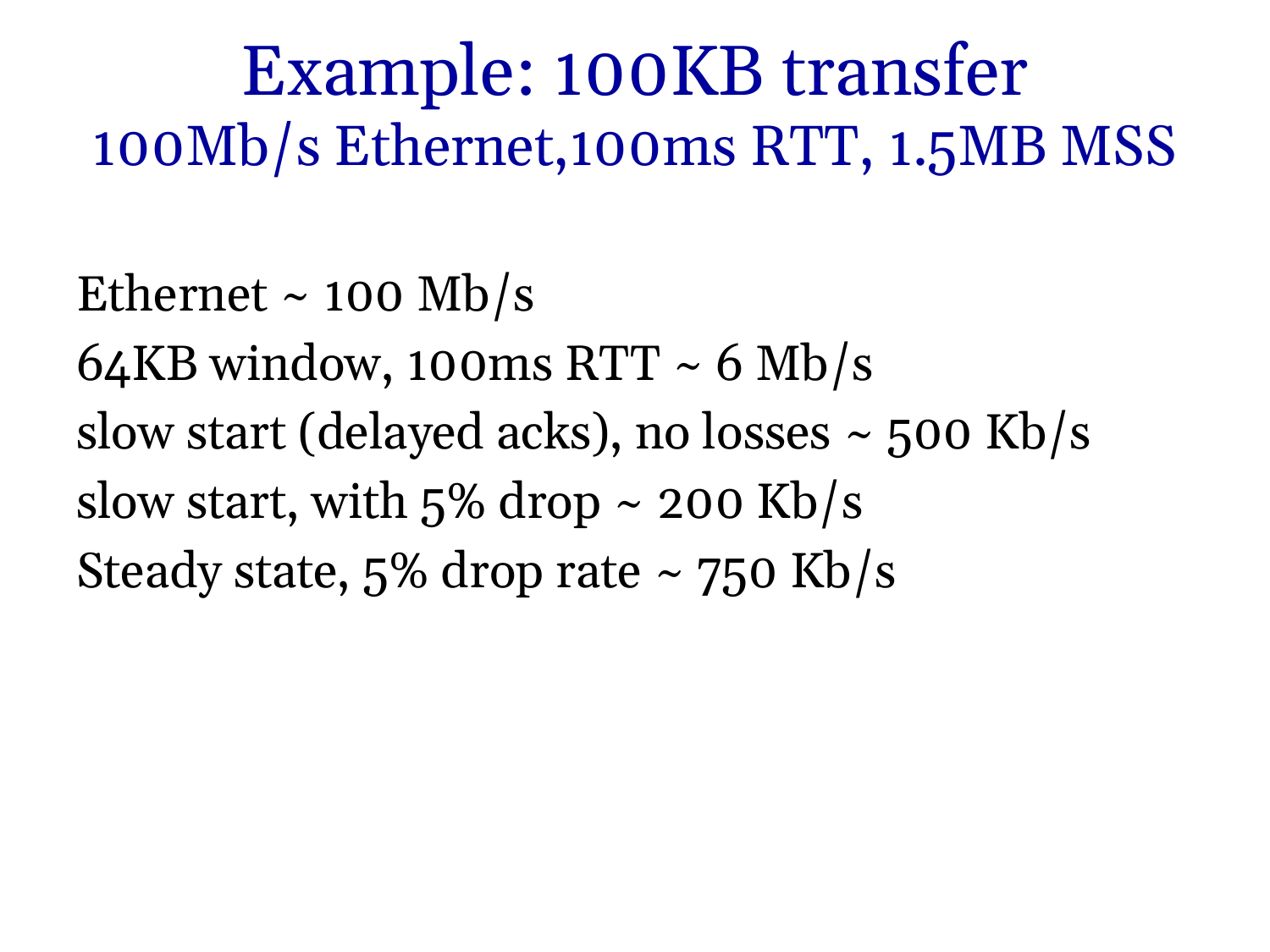

# Example: 100KB transfer 100Mb/s Ethernet,100ms RTT, 1.5MB MSS

Ethernet ~ 100 Mb/s
64KB window, 100ms RTT ~ 6 Mb/s
slow start (delayed acks), no losses ~ 500 Kb/s
slow start, with 5% drop ~ 200 Kb/s
Steady state, 5% drop rate ~ 750 Kb/s